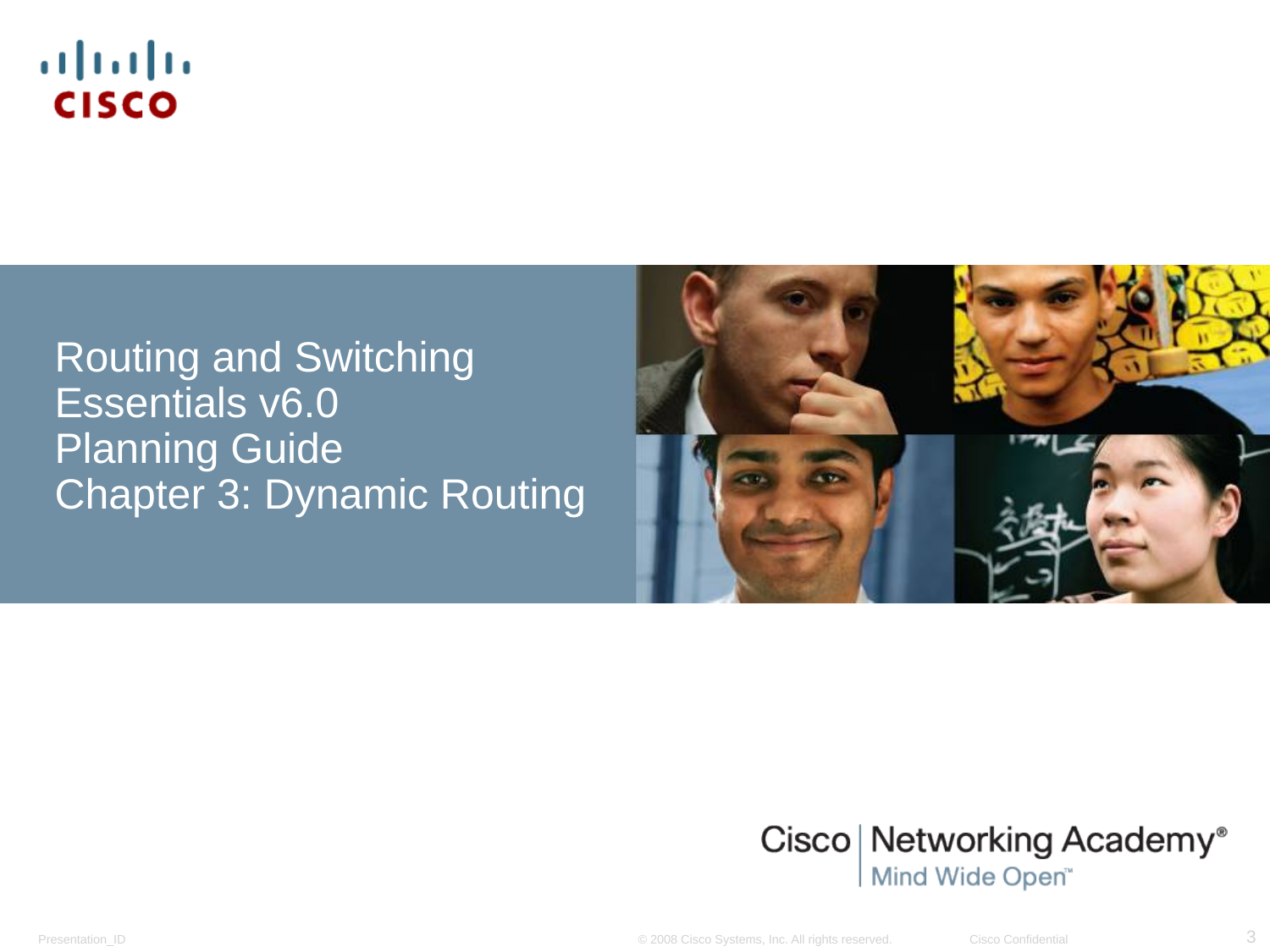

Routing and Switching Essentials v6.0
Planning Guide
Chapter 3: Dynamic Routing